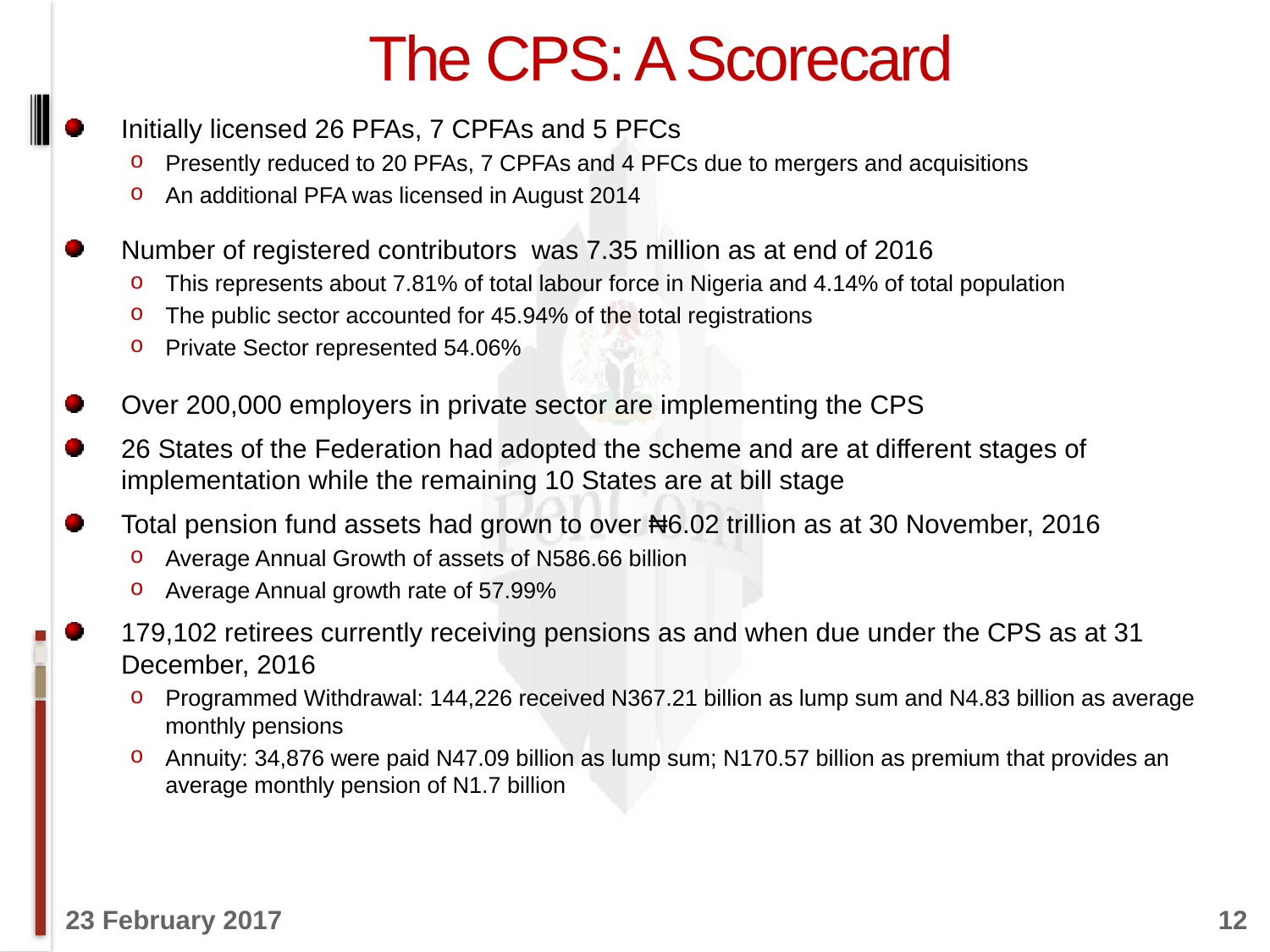

# The CPS: A Scorecard
Initially licensed 26 PFAs, 7 CPFAs and 5 PFCs
Presently reduced to 20 PFAs, 7 CPFAs and 4 PFCs due to mergers and acquisitions
An additional PFA was licensed in August 2014

Number of registered contributors  was 7.35 million as at end of 2016
This represents about 7.81% of total labour force in Nigeria and 4.14% of total population
The public sector accounted for 45.94% of the total registrations
Private Sector represented 54.06%

Over 200,000 employers in private sector are implementing the CPS
26 States of the Federation had adopted the scheme and are at different stages of implementation while the remaining 10 States are at bill stage
Total pension fund assets had grown to over ₦6.02 trillion as at 30 November, 2016
Average Annual Growth of assets of N586.66 billion
Average Annual growth rate of 57.99%
179,102 retirees currently receiving pensions as and when due under the CPS as at 31 December, 2016
Programmed Withdrawal: 144,226 received N367.21 billion as lump sum and N4.83 billion as average  monthly pensions
Annuity: 34,876 were paid N47.09 billion as lump sum; N170.57 billion as premium that provides an average monthly pension of N1.7 billion

23 February 2017
12